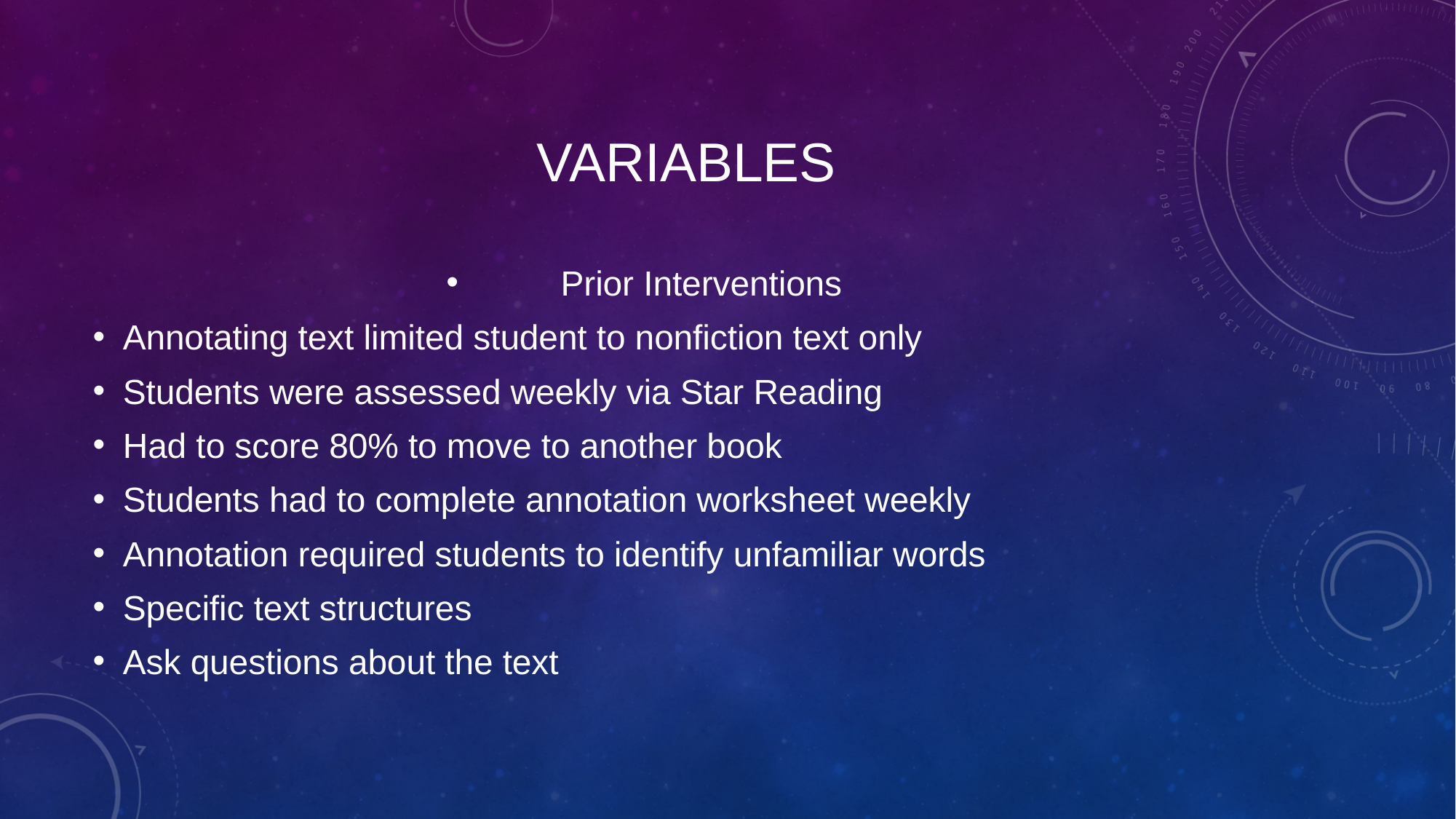

# variables
Prior Interventions
Annotating text limited student to nonfiction text only
Students were assessed weekly via Star Reading
Had to score 80% to move to another book
Students had to complete annotation worksheet weekly
Annotation required students to identify unfamiliar words
Specific text structures
Ask questions about the text